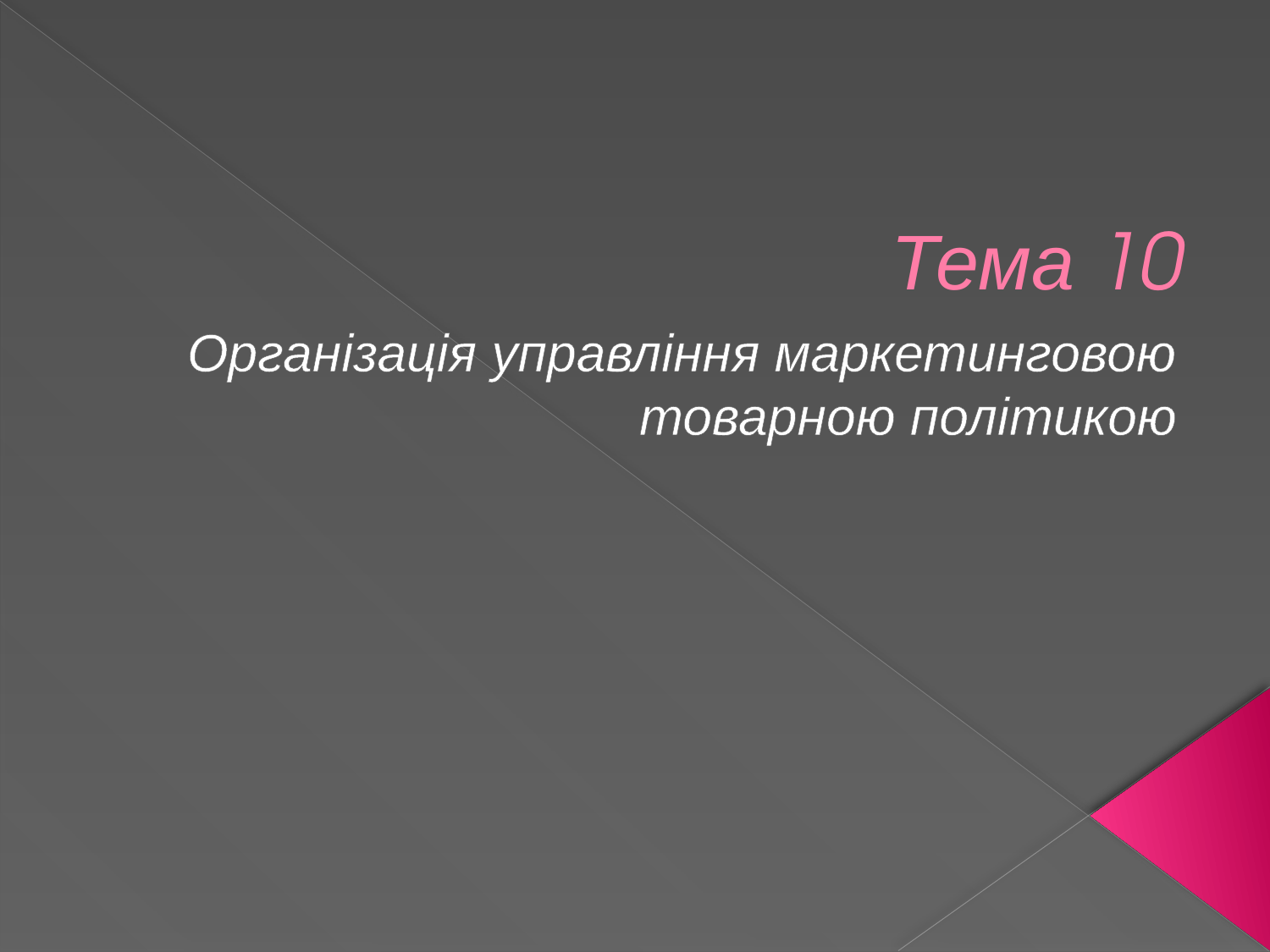

# Тема 10
Організація управління маркетинговою товарною політикою